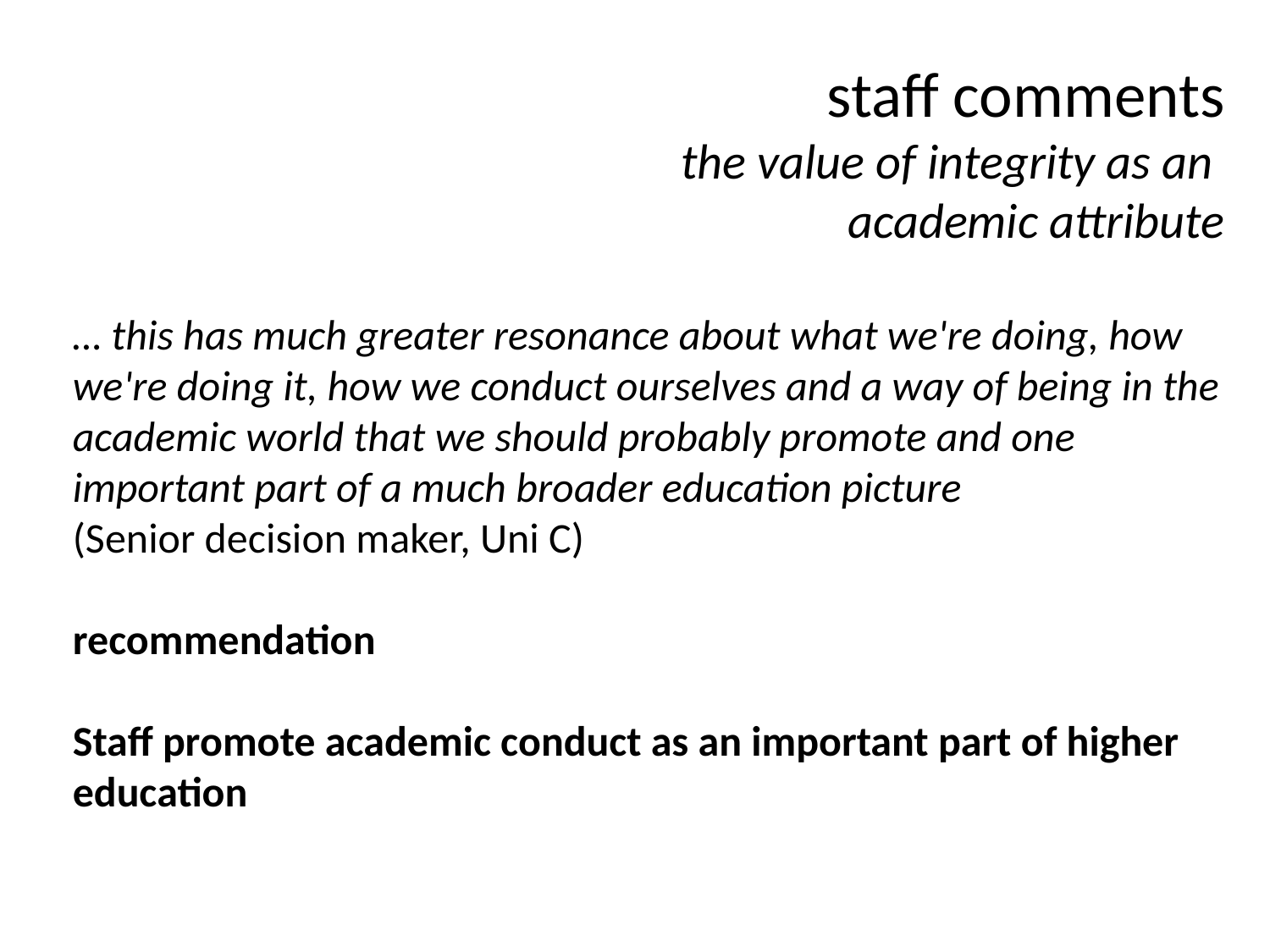

staff comments
the value of integrity as an
academic attribute

… this has much greater resonance about what we're doing, how we're doing it, how we conduct ourselves and a way of being in the academic world that we should probably promote and one important part of a much broader education picture
(Senior decision maker, Uni C)

recommendation

Staff promote academic conduct as an important part of higher education